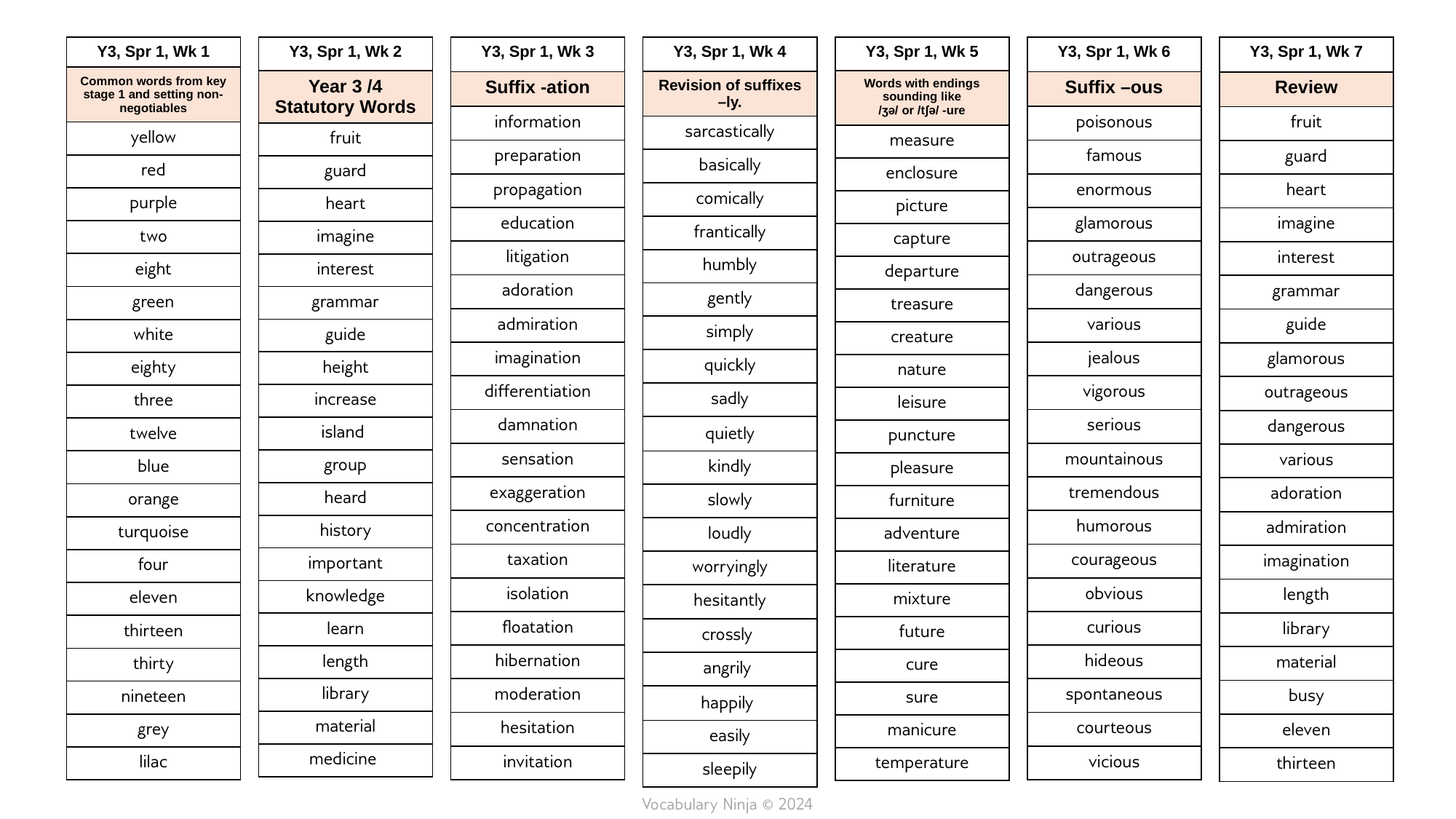

| Y3, Spr 1, Wk 2 |
| --- |
| Year 3 /4 Statutory Words |
| fruit |
| guard |
| heart |
| imagine |
| interest |
| grammar |
| guide |
| height |
| increase |
| island |
| group |
| heard |
| history |
| important |
| knowledge |
| learn |
| length |
| library |
| material |
| medicine |
| Y3, Spr 1, Wk 3 |
| --- |
| Suffix -ation |
| information |
| preparation |
| propagation |
| education |
| litigation |
| adoration |
| admiration |
| imagination |
| differentiation |
| damnation |
| sensation |
| exaggeration |
| concentration |
| taxation |
| isolation |
| floatation |
| hibernation |
| moderation |
| hesitation |
| invitation |
| Y3, Spr 1, Wk 6 |
| --- |
| Suffix –ous |
| poisonous |
| famous |
| enormous |
| glamorous |
| outrageous |
| dangerous |
| various |
| jealous |
| vigorous |
| serious |
| mountainous |
| tremendous |
| humorous |
| courageous |
| obvious |
| curious |
| hideous |
| spontaneous |
| courteous |
| vicious |
| Y3, Spr 1, Wk 7 |
| --- |
| Review |
| fruit |
| guard |
| heart |
| imagine |
| interest |
| grammar |
| guide |
| glamorous |
| outrageous |
| dangerous |
| various |
| adoration |
| admiration |
| imagination |
| length |
| library |
| material |
| busy |
| eleven |
| thirteen |
| Y3, Spr 1, Wk 4 |
| --- |
| Revision of suffixes –ly. |
| sarcastically |
| basically |
| comically |
| frantically |
| humbly |
| gently |
| simply |
| quickly |
| sadly |
| quietly |
| kindly |
| slowly |
| loudly |
| worryingly |
| hesitantly |
| crossly |
| angrily |
| happily |
| easily |
| sleepily |
| Y3, Spr 1, Wk 5 |
| --- |
| Words with endings sounding like /ʒə/ or /tʃə/ -ure |
| measure |
| enclosure |
| picture |
| capture |
| departure |
| treasure |
| creature |
| nature |
| leisure |
| puncture |
| pleasure |
| furniture |
| adventure |
| literature |
| mixture |
| future |
| cure |
| sure |
| manicure |
| temperature |
| Y3, Spr 1, Wk 1 |
| --- |
| Common words from key stage 1 and setting non-negotiables |
| yellow |
| red |
| purple |
| two |
| eight |
| green |
| white |
| eighty |
| three |
| twelve |
| blue |
| orange |
| turquoise |
| four |
| eleven |
| thirteen |
| thirty |
| nineteen |
| grey |
| lilac |
Vocabulary Ninja © 2024